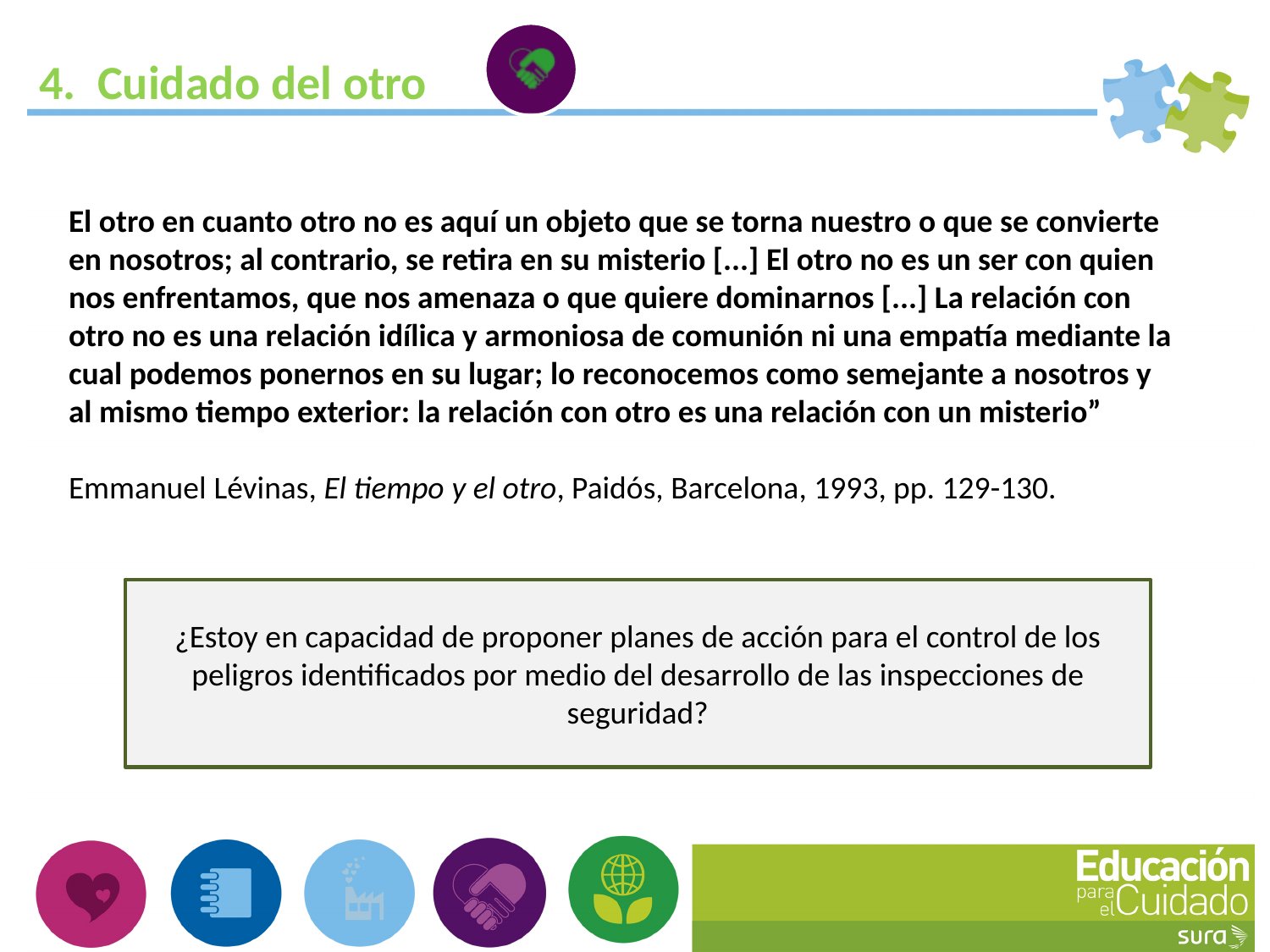

4.  Cuidado del otro

El otro en cuanto otro no es aquí un objeto que se torna nuestro o que se convierte en nosotros; al contrario, se retira en su misterio [...] El otro no es un ser con quien nos enfrentamos, que nos amenaza o que quiere dominarnos [...] La relación con otro no es una relación idílica y armoniosa de comunión ni una empatía mediante la cual podemos ponernos en su lugar; lo reconocemos como semejante a nosotros y al mismo tiempo exterior: la relación con otro es una relación con un misterio”

Emmanuel Lévinas, El tiempo y el otro, Paidós, Barcelona, 1993, pp. 129-130.

¿Estoy en capacidad de proponer planes de acción para el control de los peligros identificados por medio del desarrollo de las inspecciones de seguridad?